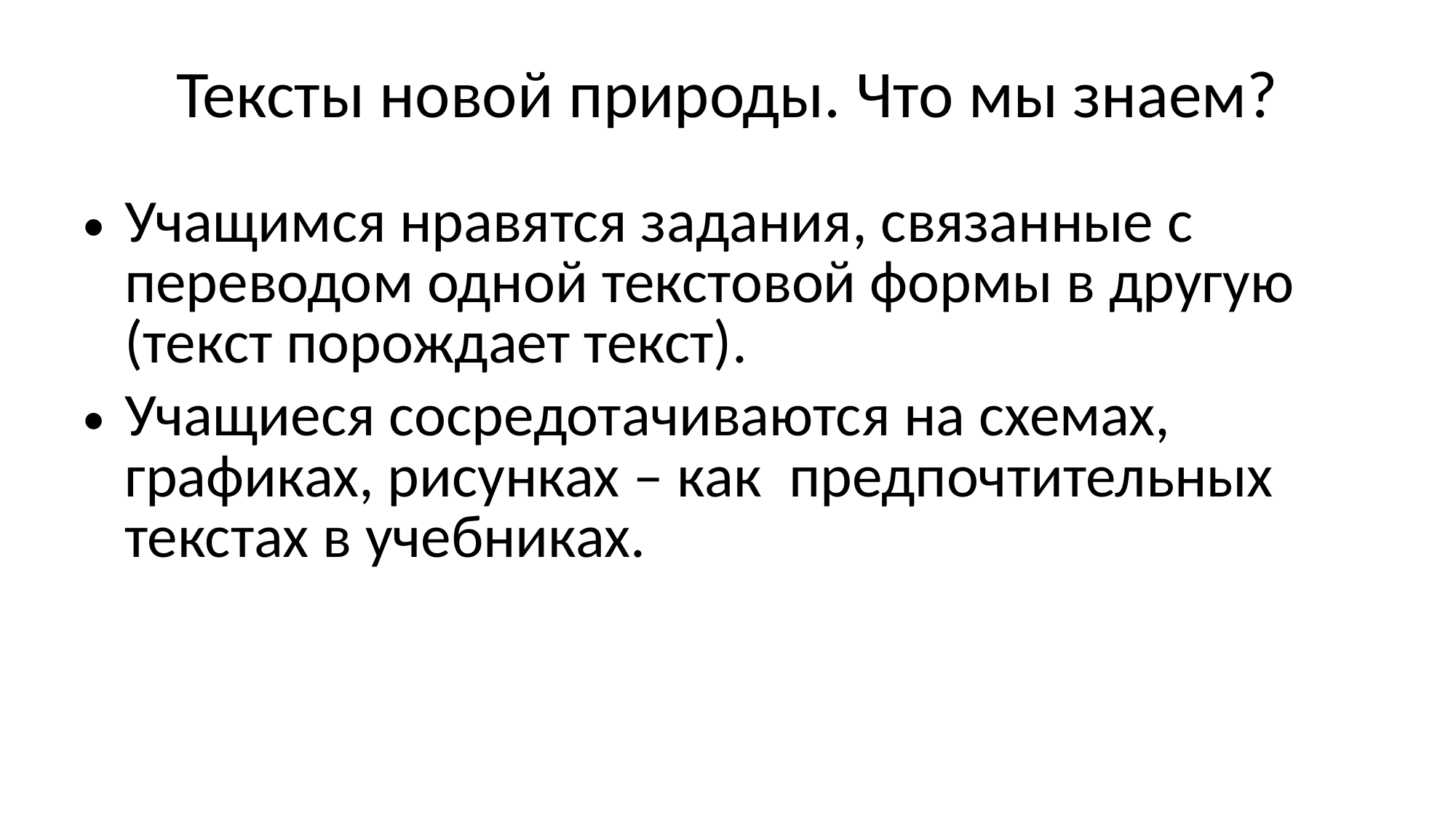

# Тексты новой природы. Что мы знаем?
Учащимся нравятся задания, связанные с переводом одной текстовой формы в другую (текст порождает текст).
Учащиеся сосредотачиваются на схемах, графиках, рисунках – как  предпочтительных текстах в учебниках.